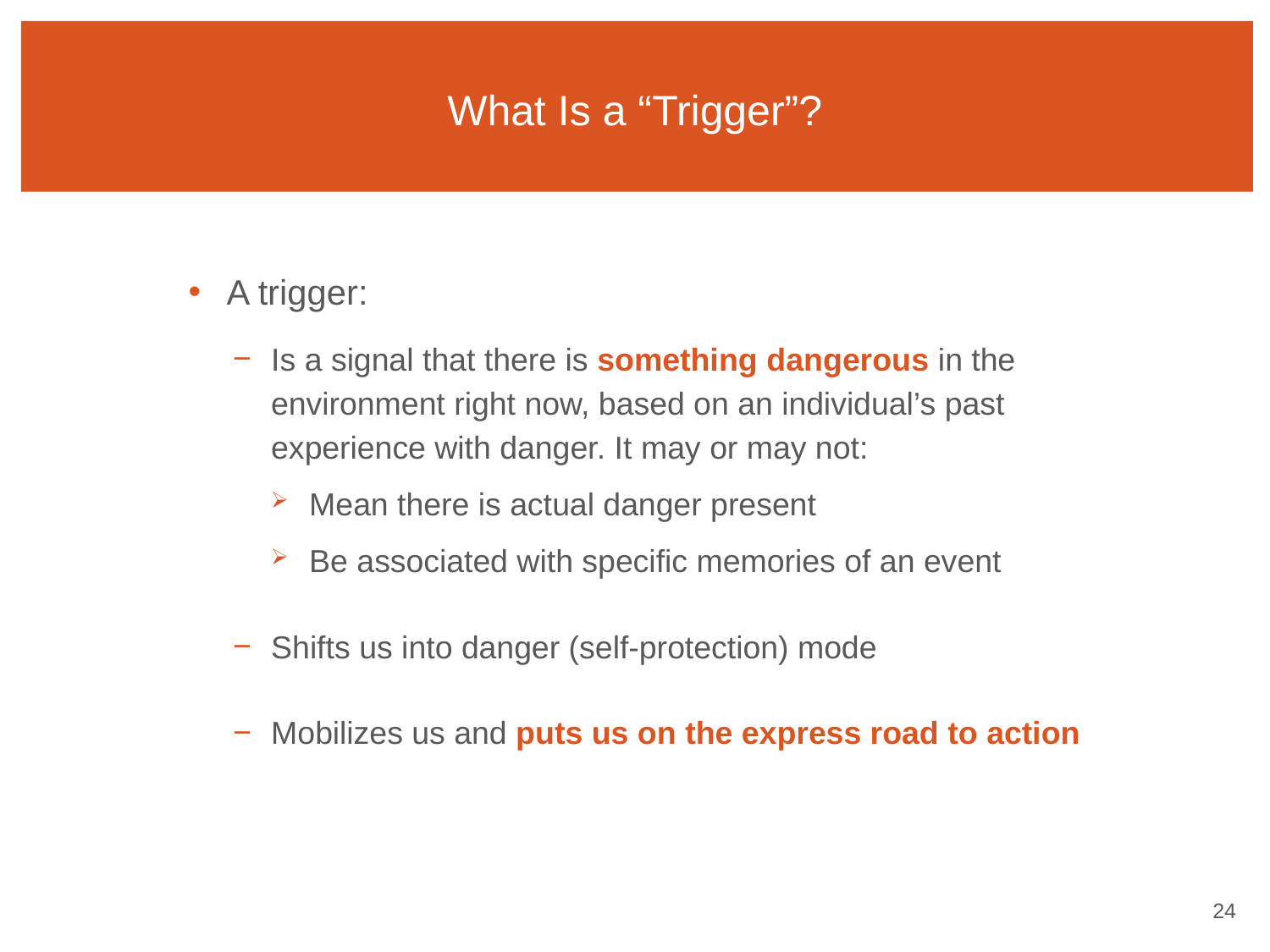

# What Is a “Trigger”?
A trigger:
Is a signal that there is something dangerous in the environment right now, based on an individual’s past experience with danger. It may or may not:
Mean there is actual danger present
Be associated with specific memories of an event
Shifts us into danger (self-protection) mode
Mobilizes us and puts us on the express road to action
24